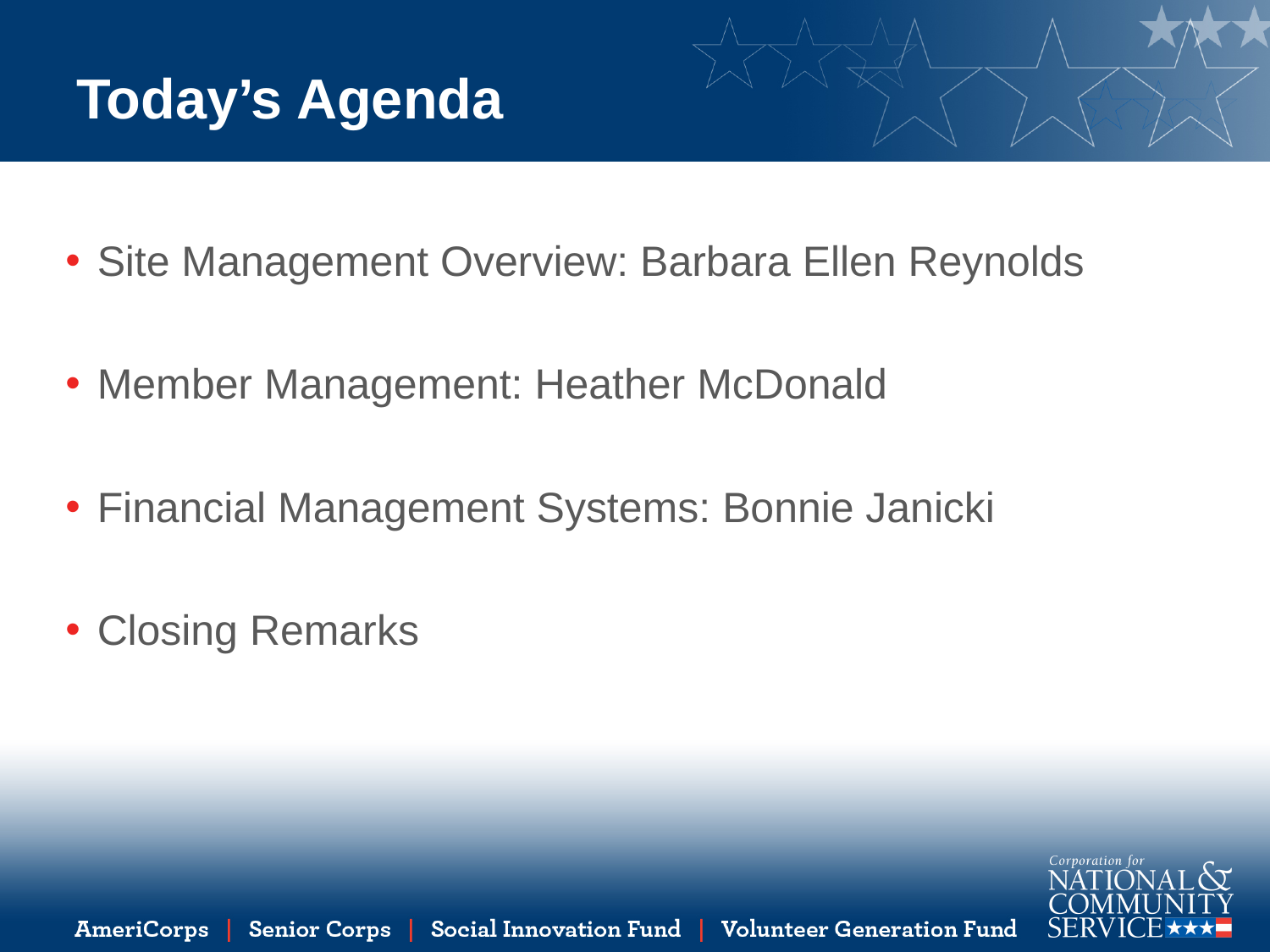

# Today’s Agenda

Site Management Overview: Barbara Ellen Reynolds

Member Management: Heather McDonald

Financial Management Systems: Bonnie Janicki

Closing Remarks